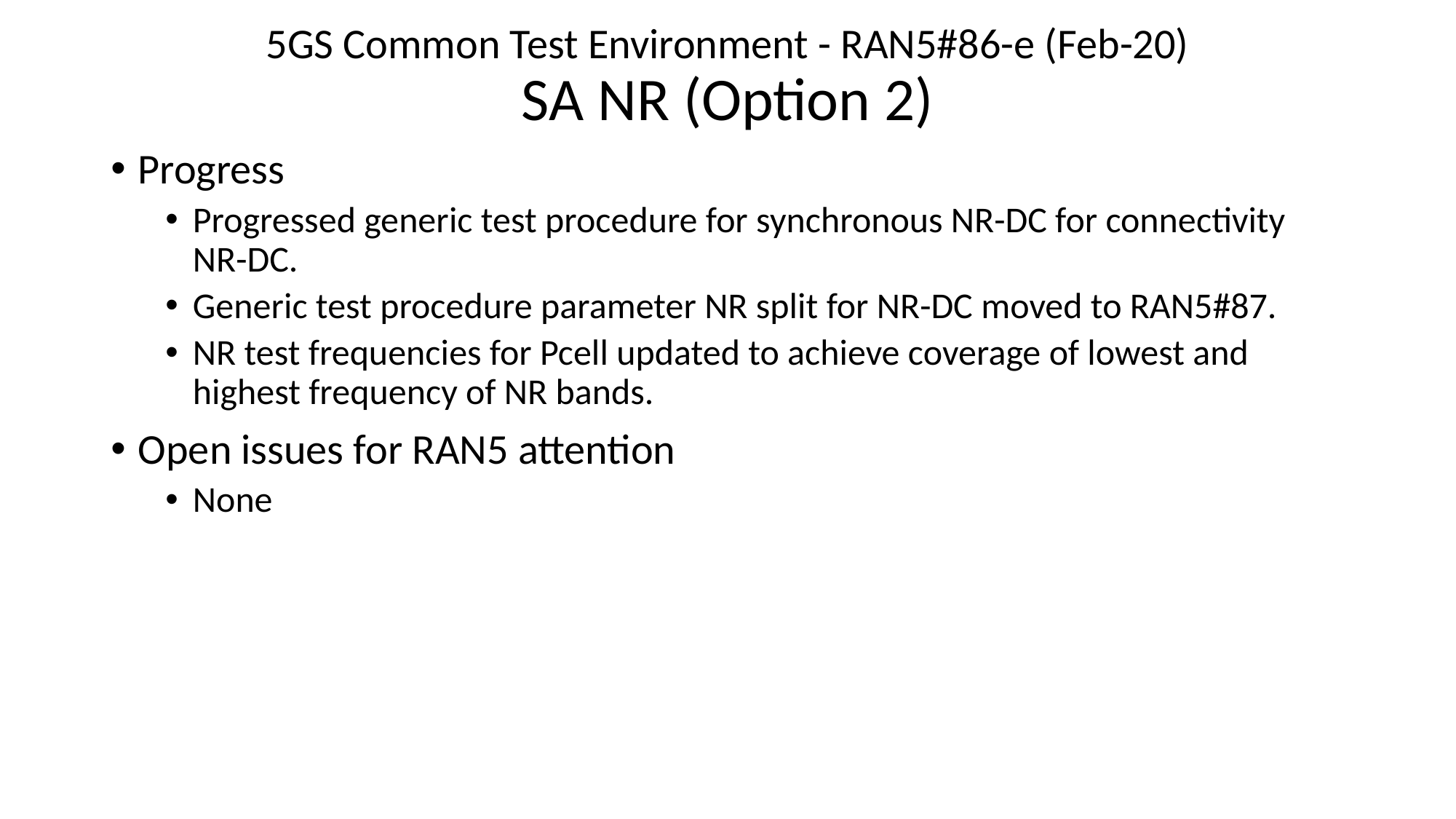

# 5GS Common Test Environment - RAN5#86-e (Feb-20) SA NR (Option 2)
Progress
Progressed generic test procedure for synchronous NR-DC for connectivity NR-DC.
Generic test procedure parameter NR split for NR-DC moved to RAN5#87.
NR test frequencies for Pcell updated to achieve coverage of lowest and highest frequency of NR bands.
Open issues for RAN5 attention
None